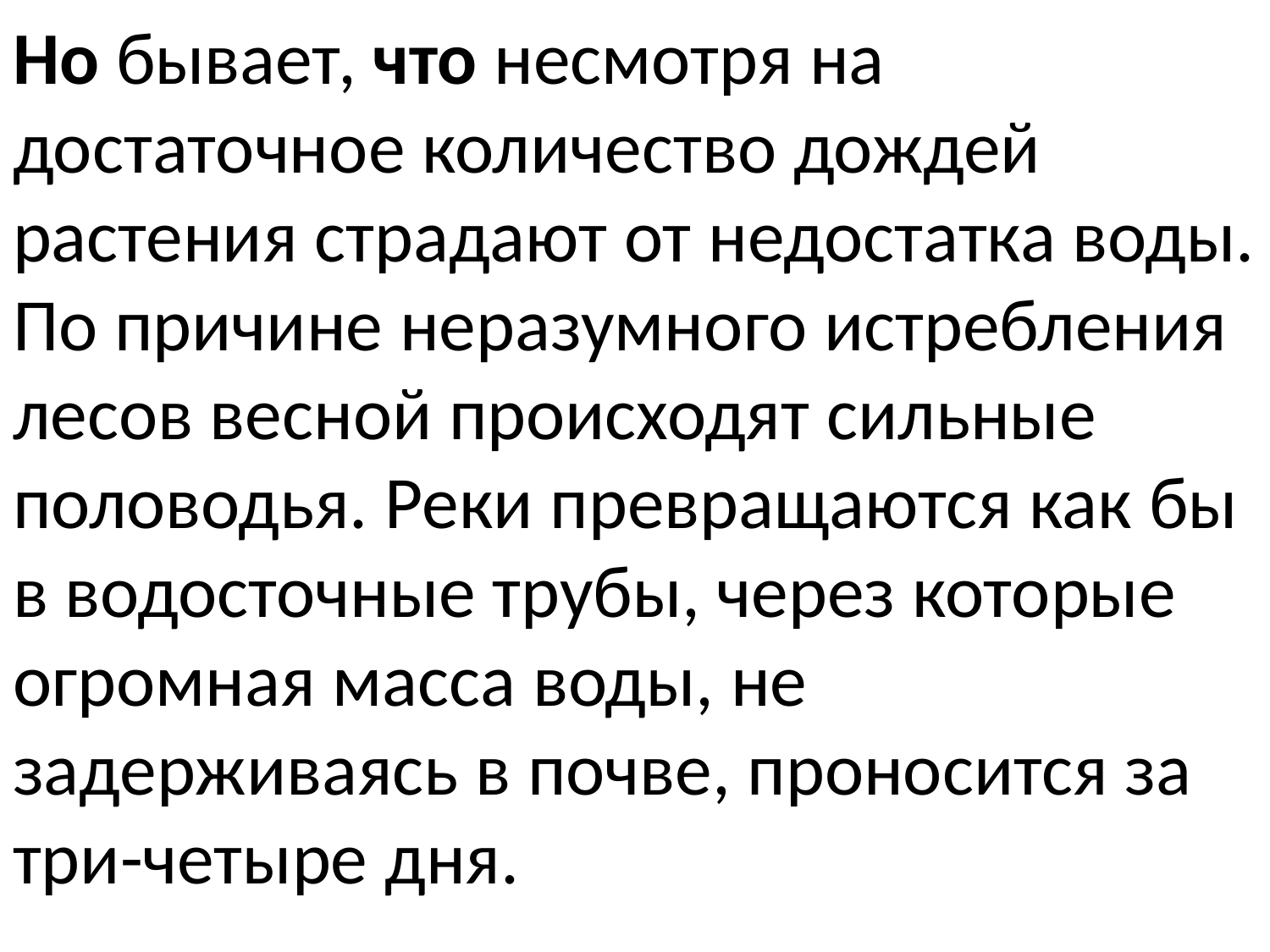

Но бывает, что несмотря на достаточное количество дождей растения страдают от недостатка воды. По причине неразумного истребления лесов весной происходят сильные половодья. Реки превращаются как бы в водосточные трубы, через которые огромная масса воды, не задерживаясь в почве, проносится за три-четыре дня.